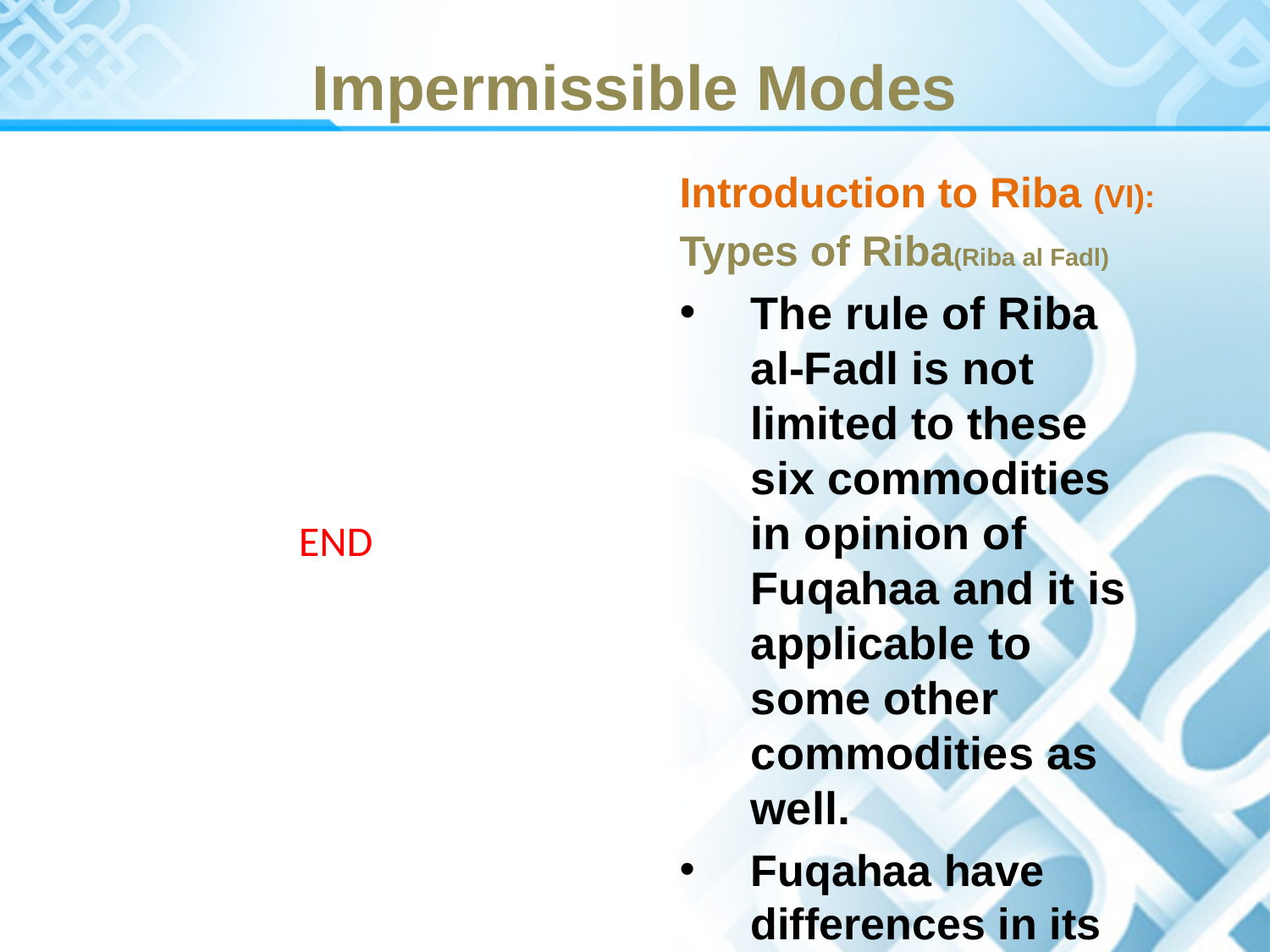

Impermissible Modes
Introduction to Riba (VI):
Types of Riba(Riba al Fadl)
The rule of Riba al-Fadl is not limited to these six commodities in opinion of Fuqahaa and it is applicable to some other commodities as well.
Fuqahaa have differences in its generality and there are different view points.
END